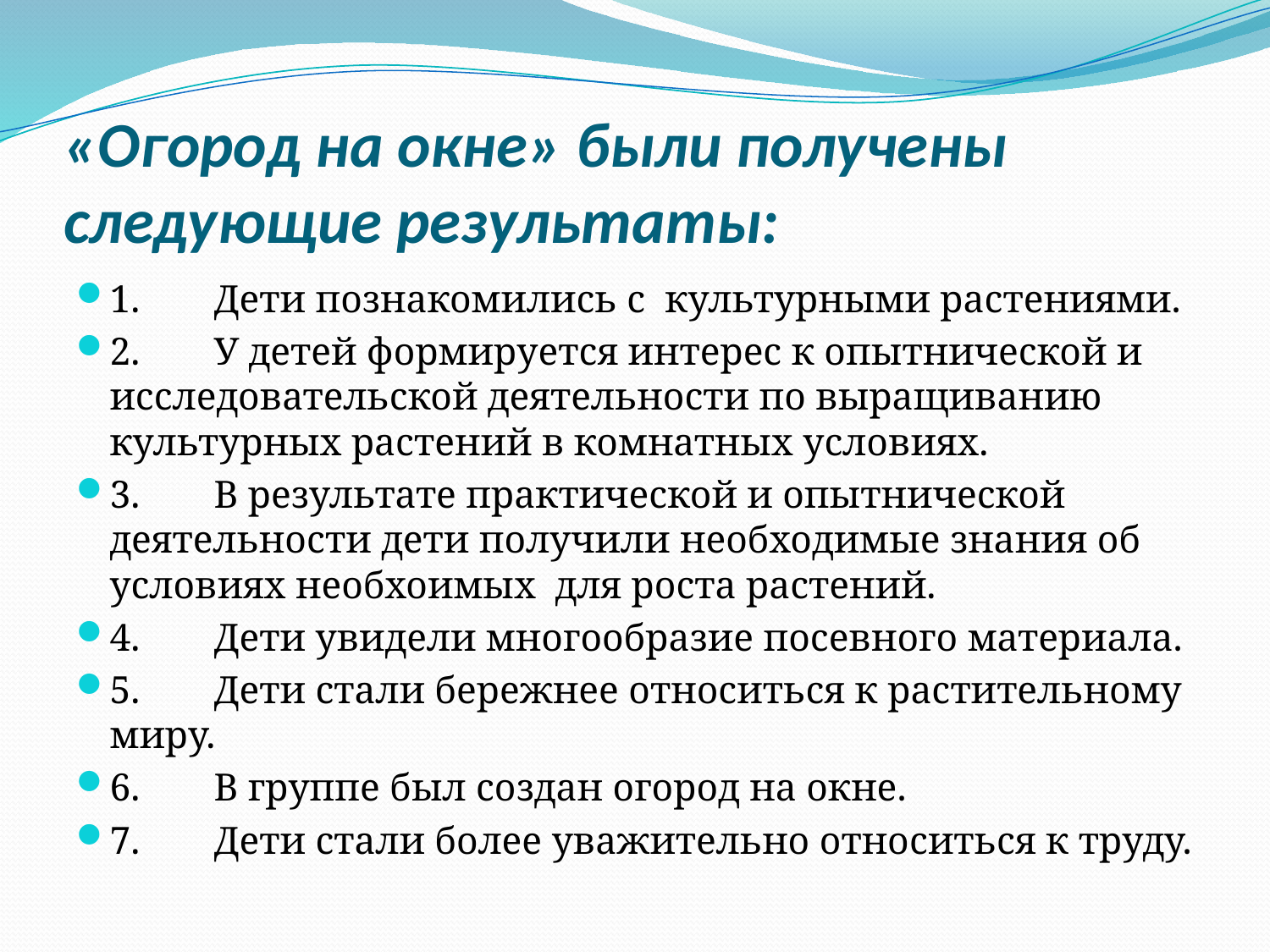

# «Огород на окне» были получены следующие результаты:
1.	Дети познакомились с  культурными растениями.
2.	У детей формируется интерес к опытнической и исследовательской деятельности по выращиванию культурных растений в комнатных условиях.
3.	В результате практической и опытнической деятельности дети получили необходимые знания об условиях необхоимых  для роста растений.
4.	Дети увидели многообразие посевного материала.
5.	Дети стали бережнее относиться к растительному миру.
6.	В группе был создан огород на окне.
7.	Дети стали более уважительно относиться к труду.